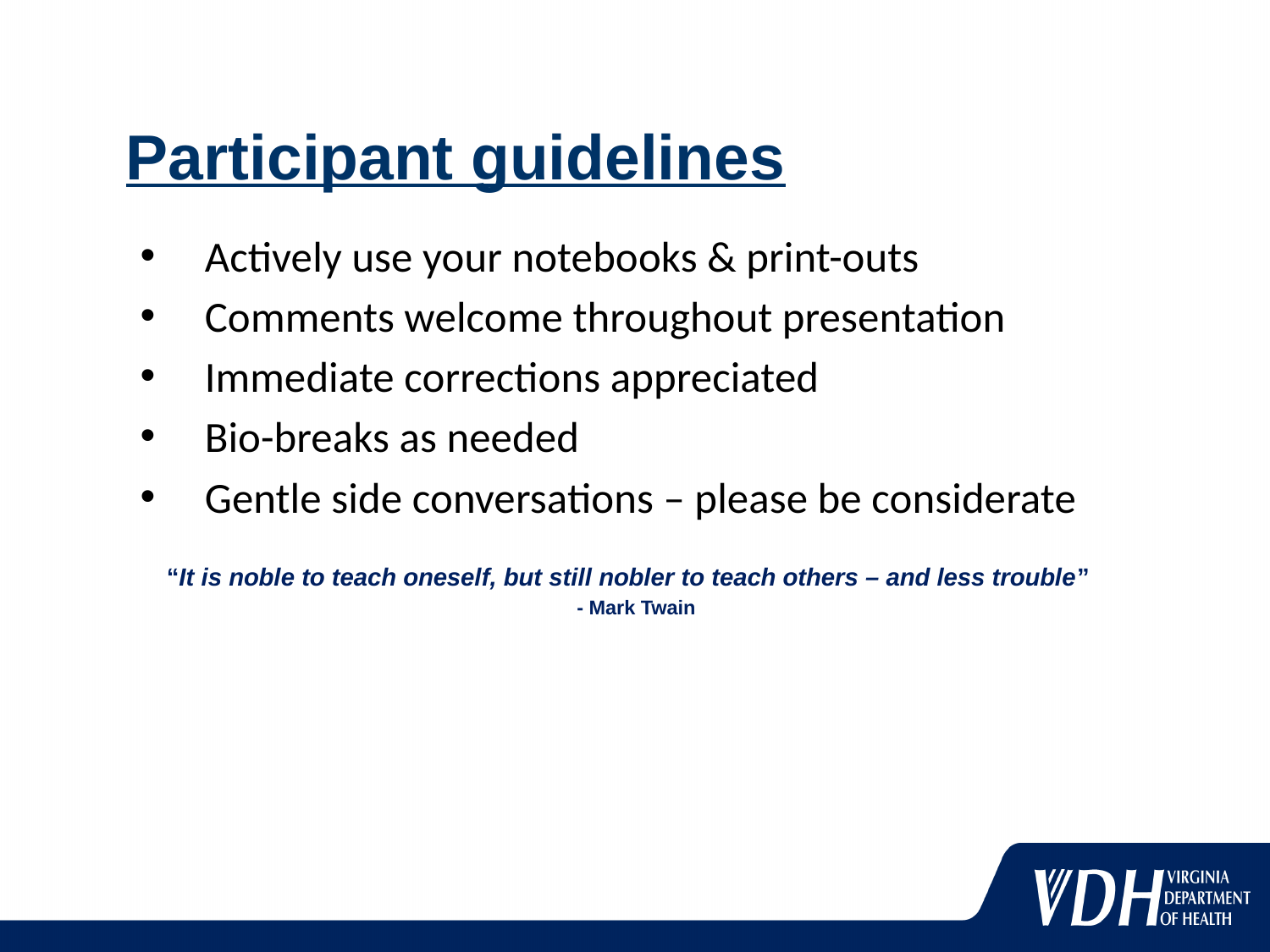

# Participant guidelines
Actively use your notebooks & print-outs
Comments welcome throughout presentation
Immediate corrections appreciated
Bio-breaks as needed
Gentle side conversations – please be considerate

“It is noble to teach oneself, but still nobler to teach others – and less trouble”
   - Mark Twain